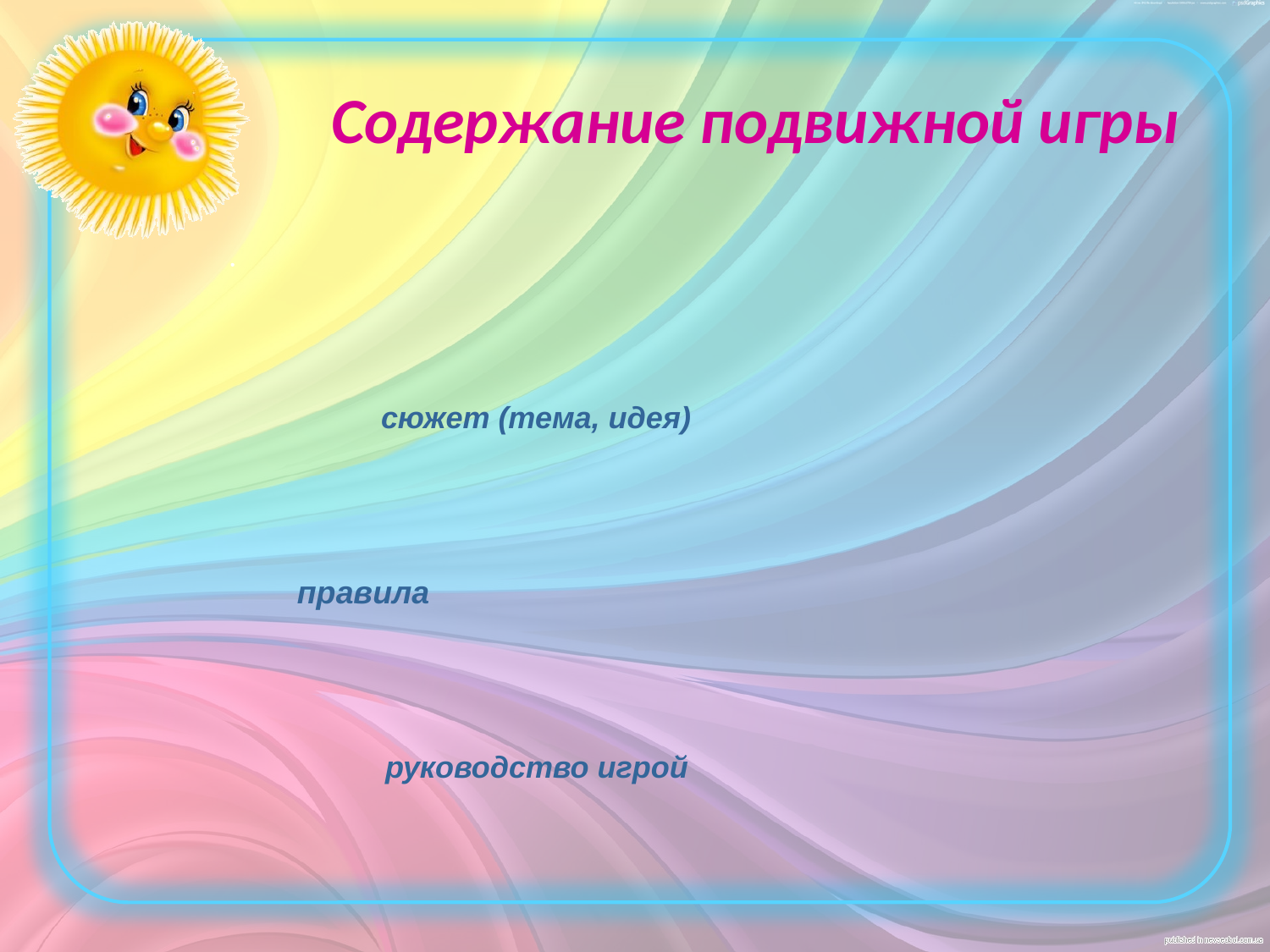

# Содержание подвижной игры
сюжет (тема, идея)
правила
руководство игрой